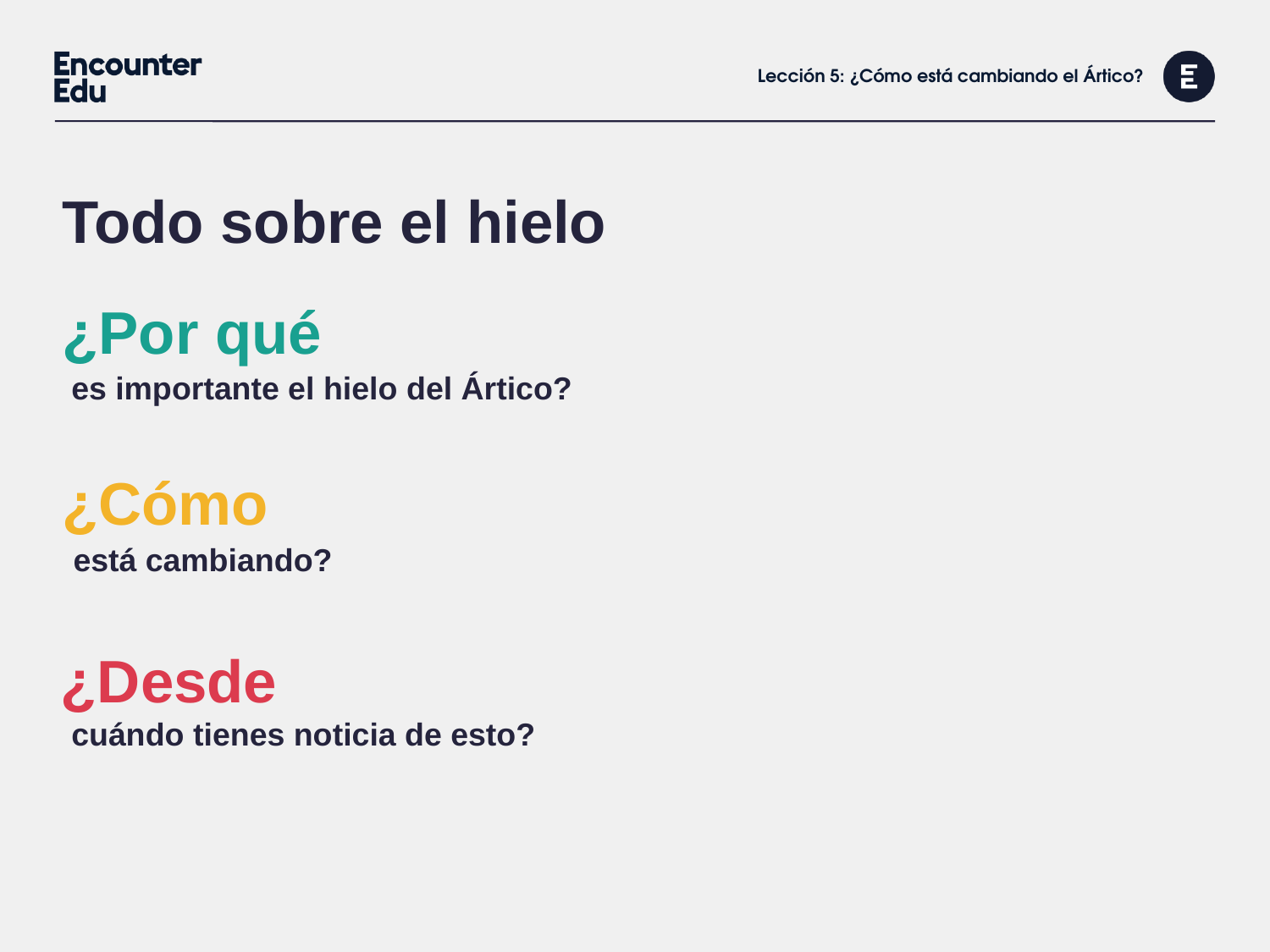

# Lección 5: ¿Cómo está cambiando el Ártico?
Todo sobre el hielo
¿Por qué
es importante el hielo del Ártico?
¿Cómo
está cambiando?
¿Desde
cuándo tienes noticia de esto?